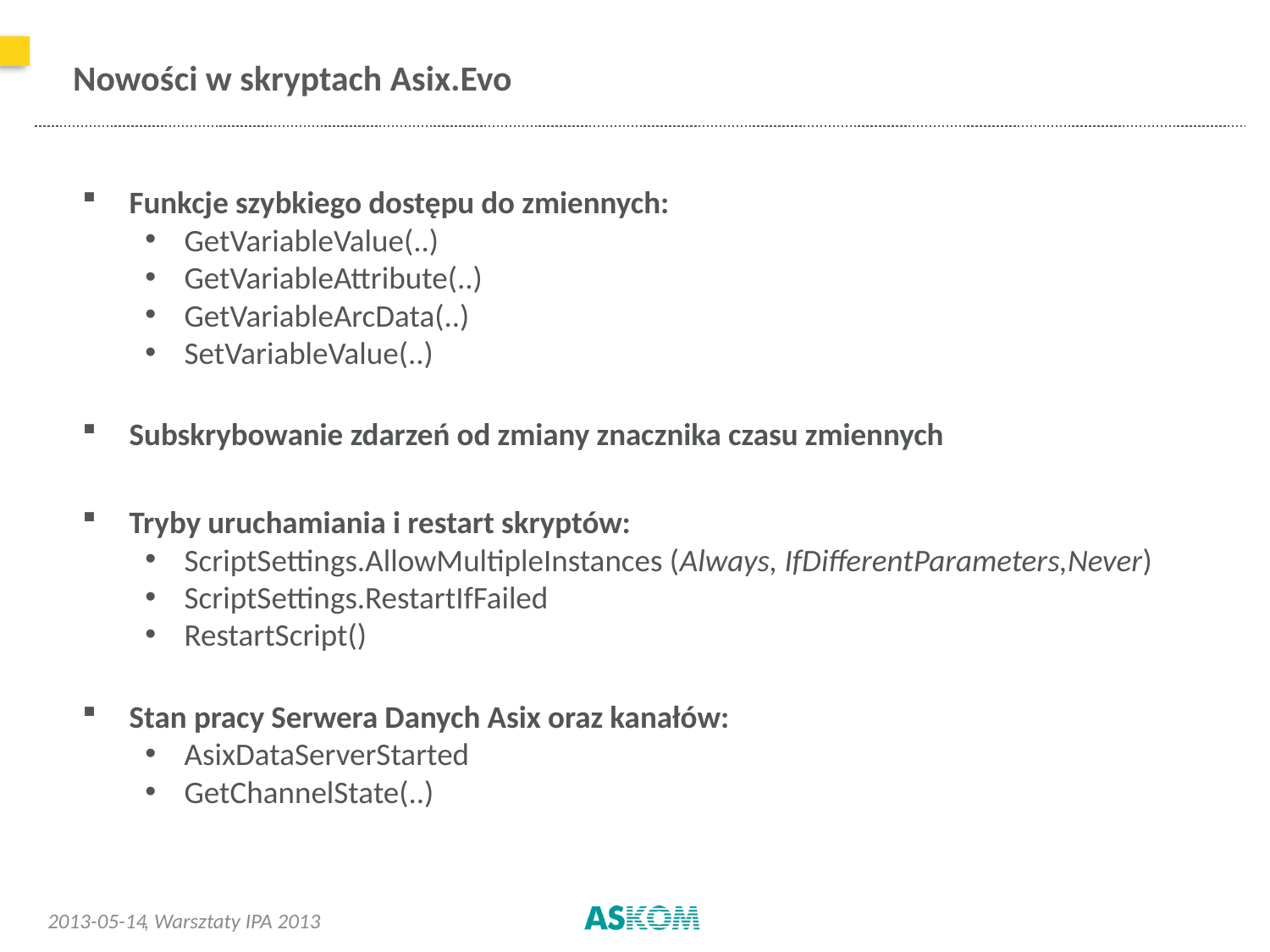

# Nowości w skryptach Asix.Evo
Funkcje szybkiego dostępu do zmiennych:
GetVariableValue(..)
GetVariableAttribute(..)
GetVariableArcData(..)
SetVariableValue(..)

Subskrybowanie zdarzeń od zmiany znacznika czasu zmiennych

Tryby uruchamiania i restart skryptów:
ScriptSettings.AllowMultipleInstances (Always, IfDifferentParameters,Never)
ScriptSettings.RestartIfFailed
RestartScript()

Stan pracy Serwera Danych Asix oraz kanałów:
AsixDataServerStarted
GetChannelState(..)
2013-05-14
, Warsztaty IPA 2013